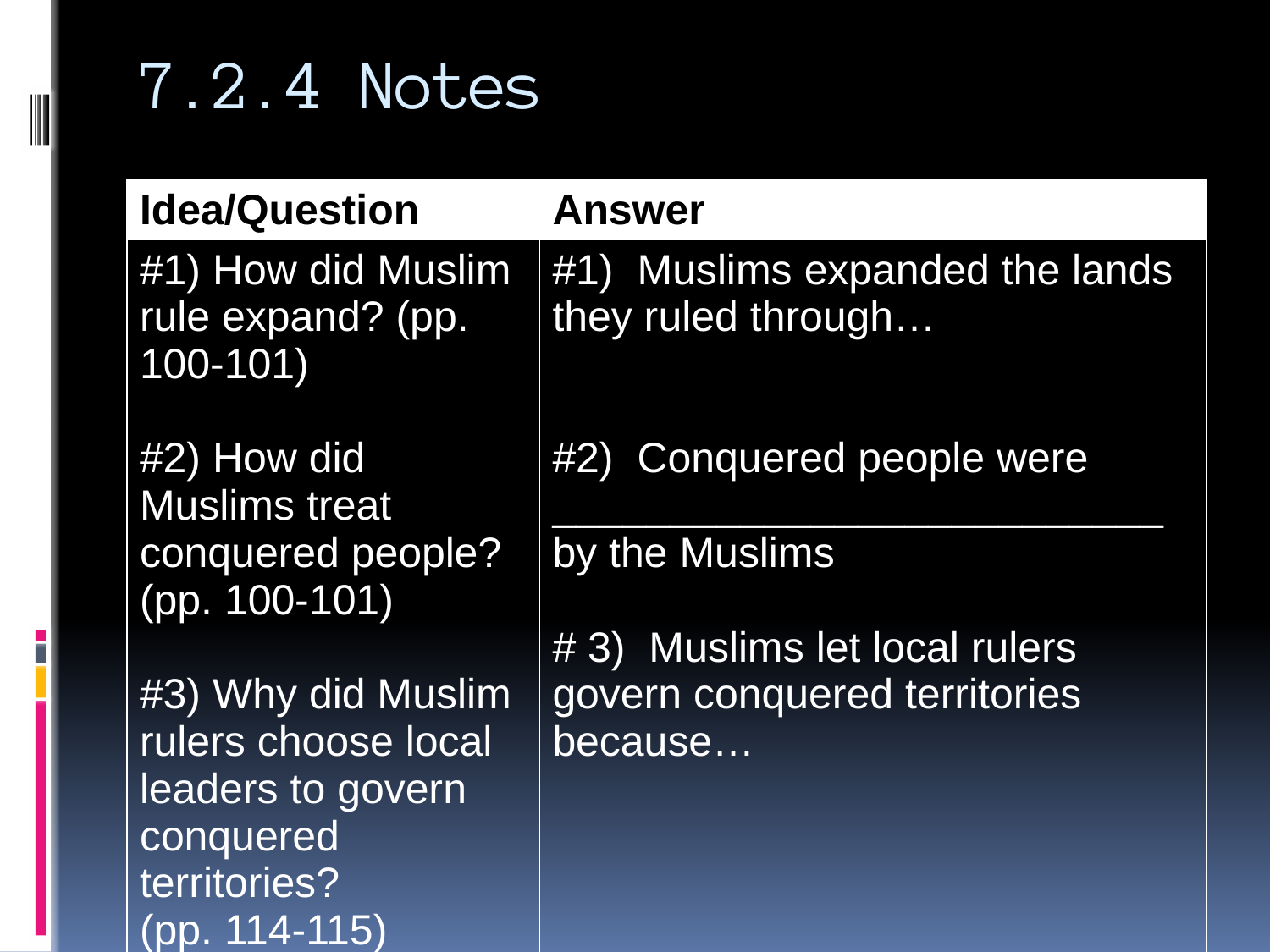

# 7.2.4 Notes
| Idea/Question | Answer |
| --- | --- |
| #1) How did Muslim rule expand? (pp. 100-101) #2) How did Muslims treat conquered people? (pp. 100-101) #3) Why did Muslim rulers choose local leaders to govern conquered territories? (pp. 114-115) | #1) Muslims expanded the lands they ruled through… #2) Conquered people were \_\_\_\_\_\_\_\_\_\_\_\_\_\_\_\_\_\_\_\_\_\_\_\_\_\_ by the Muslims # 3) Muslims let local rulers govern conquered territories because… |